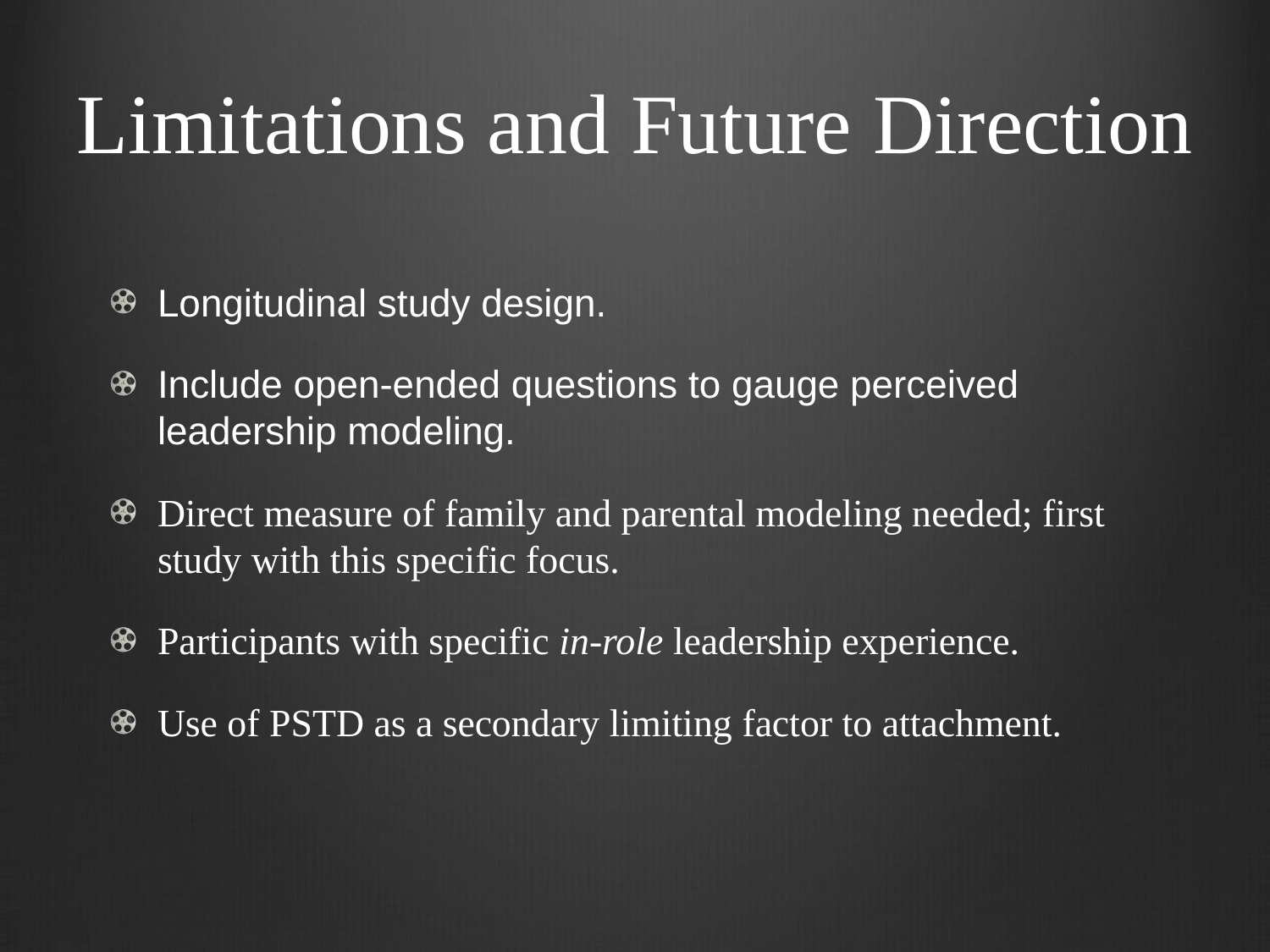

# Limitations and Future Direction
Longitudinal study design.
Include open-ended questions to gauge perceived leadership modeling.
Direct measure of family and parental modeling needed; first study with this specific focus.
Participants with specific in-role leadership experience.
Use of PSTD as a secondary limiting factor to attachment.